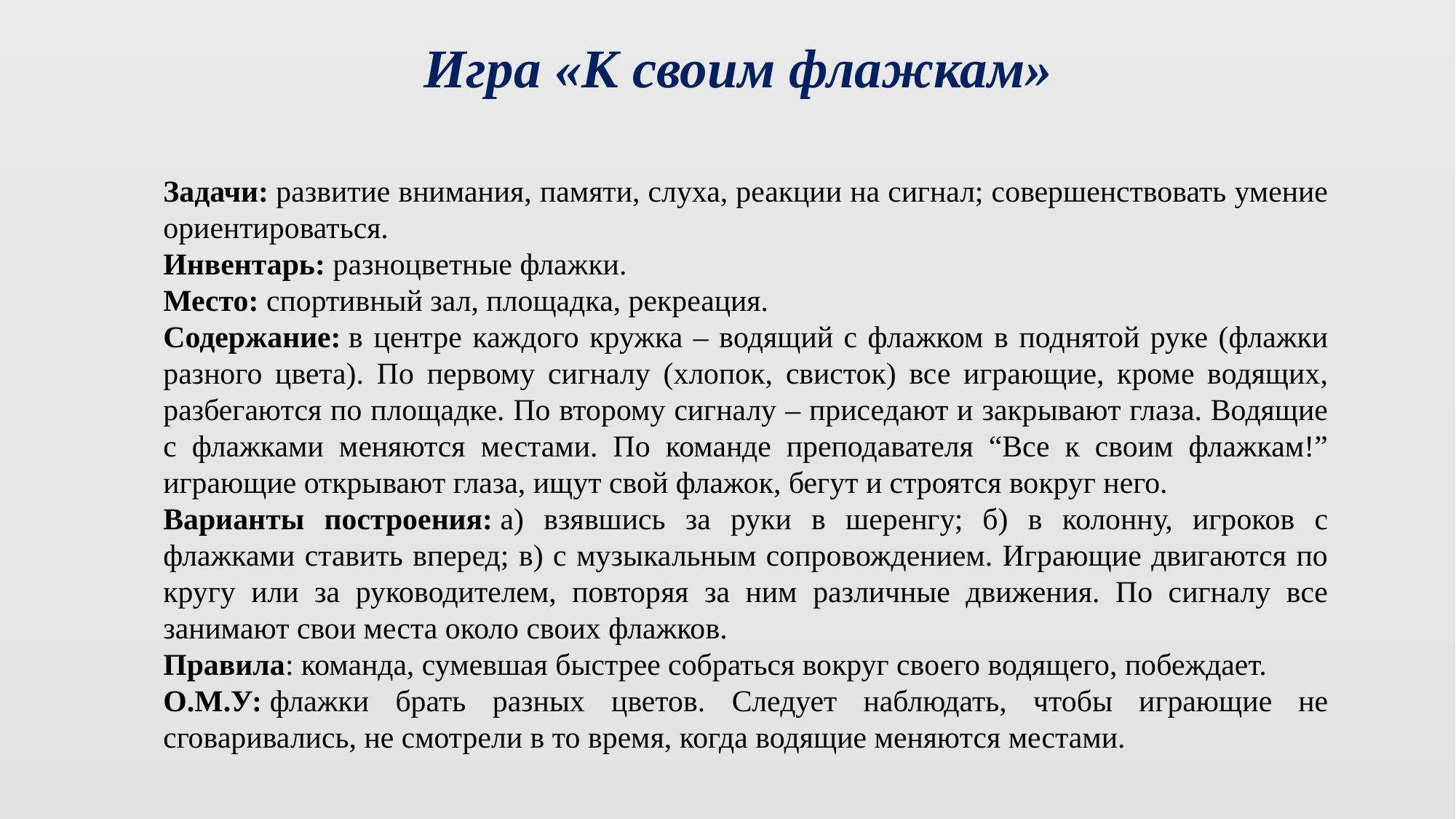

Игра «К своим флажкам»
Задачи: развитие внимания, памяти, слуха, реакции на сигнал; совершенствовать умение ориентироваться.
Инвентарь: разноцветные флажки.
Место: спортивный зал, площадка, рекреация.
Содержание: в центре каждого кружка – водящий с флажком в поднятой руке (флажки разного цвета). По первому сигналу (хлопок, свисток) все играющие, кроме водящих, разбегаются по площадке. По второму сигналу – приседают и закрывают глаза. Водящие с флажками меняются местами. По команде преподавателя “Все к своим флажкам!” играющие открывают глаза, ищут свой флажок, бегут и строятся вокруг него.
Варианты построения: а) взявшись за руки в шеренгу; б) в колонну, игроков с флажками ставить вперед; в) с музыкальным сопровождением. Играющие двигаются по кругу или за руководителем, повторяя за ним различные движения. По сигналу все занимают свои места около своих флажков.
Правила: команда, сумевшая быстрее собраться вокруг своего водящего, побеждает.
О.М.У: флажки брать разных цветов. Следует наблюдать, чтобы играющие не сговаривались, не смотрели в то время, когда водящие меняются местами.